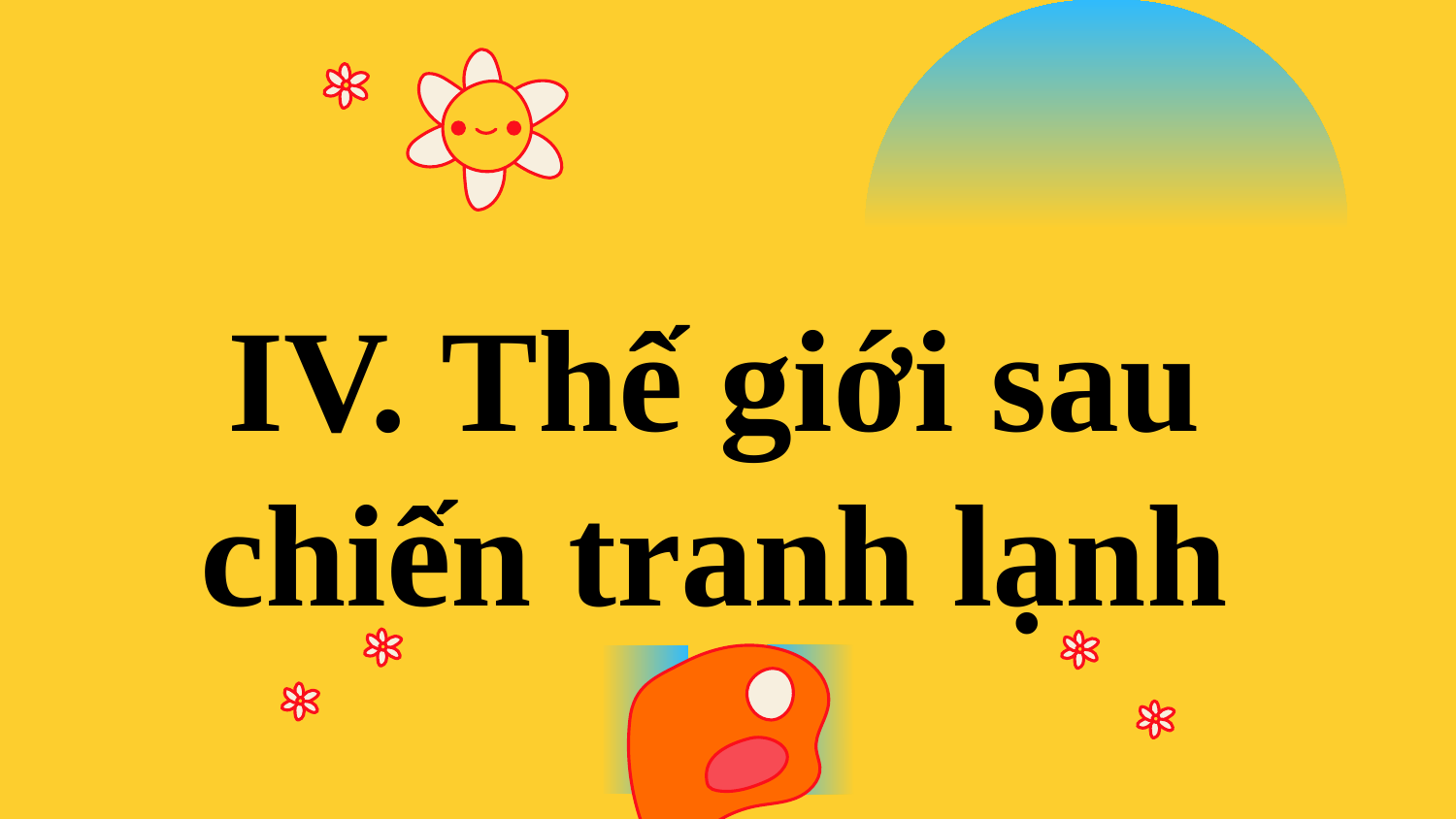

IV. Thế giới sau chiến tranh lạnh